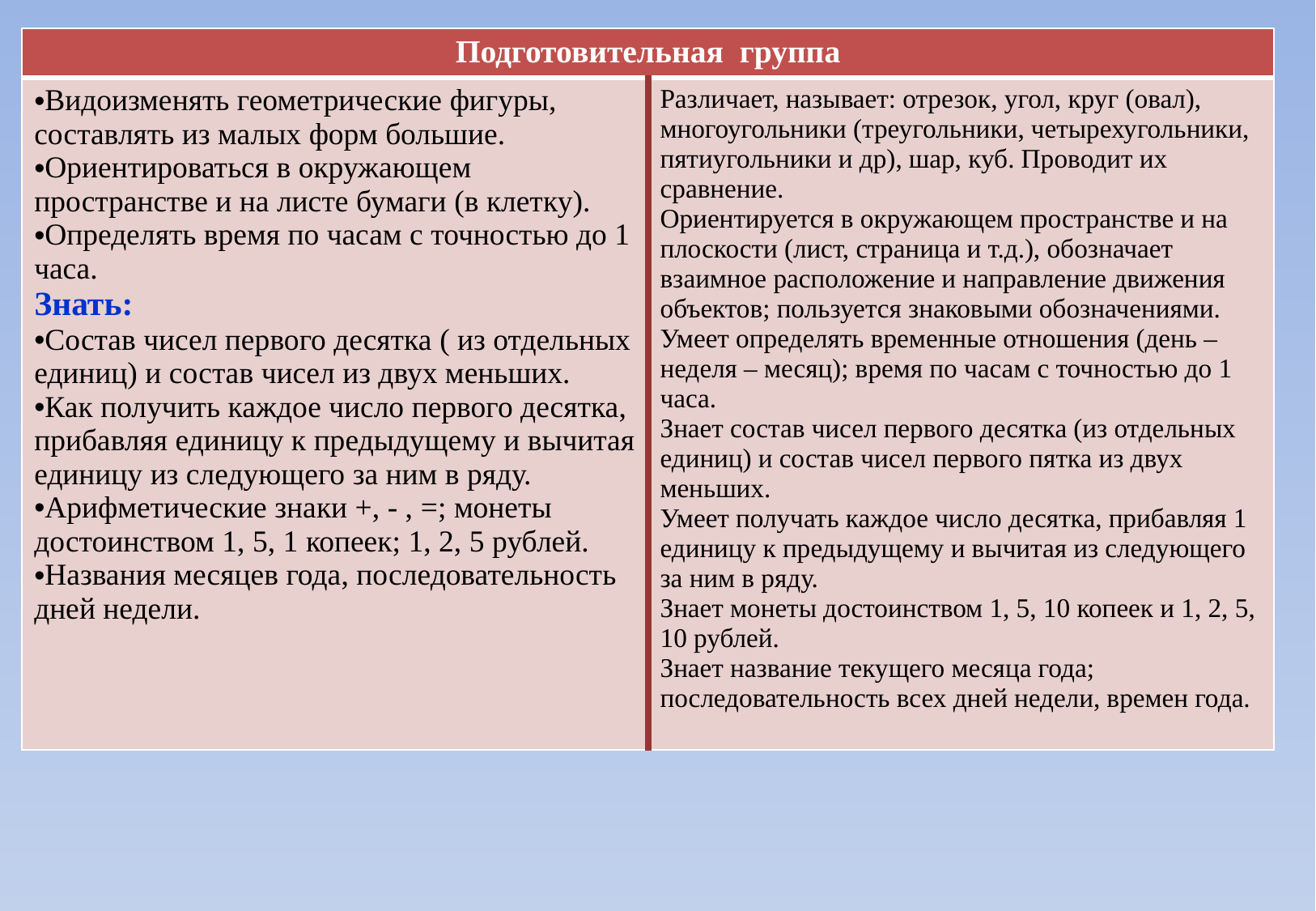

| Подготовительная группа |  |
| --- | --- |
| Видоизменять геометрические фигуры, составлять из малых форм большие. Ориентироваться в окружающем пространстве и на листе бумаги (в клетку). Определять время по часам с точностью до 1 часа. Знать: Состав чисел первого десятка ( из отдельных единиц) и состав чисел из двух меньших. Как получить каждое число первого десятка, прибавляя единицу к предыдущему и вычитая единицу из следующего за ним в ряду. Арифметические знаки +, - , =; монеты достоинством 1, 5, 1 копеек; 1, 2, 5 рублей. Названия месяцев года, последовательность дней недели. | Различает, называет: отрезок, угол, круг (овал), многоугольники (треугольники, четырехугольники, пятиугольники и др), шар, куб. Проводит их сравнение. Ориентируется в окружающем пространстве и на плоскости (лист, страница и т.д.), обозначает взаимное расположение и направление движения объектов; пользуется знаковыми обозначениями. Умеет определять временные отношения (день – неделя – месяц); время по часам с точностью до 1 часа. Знает состав чисел первого десятка (из отдельных единиц) и состав чисел первого пятка из двух меньших. Умеет получать каждое число десятка, прибавляя 1 единицу к предыдущему и вычитая из следующего за ним в ряду. Знает монеты достоинством 1, 5, 10 копеек и 1, 2, 5, 10 рублей. Знает название текущего месяца года; последовательность всех дней недели, времен года. |